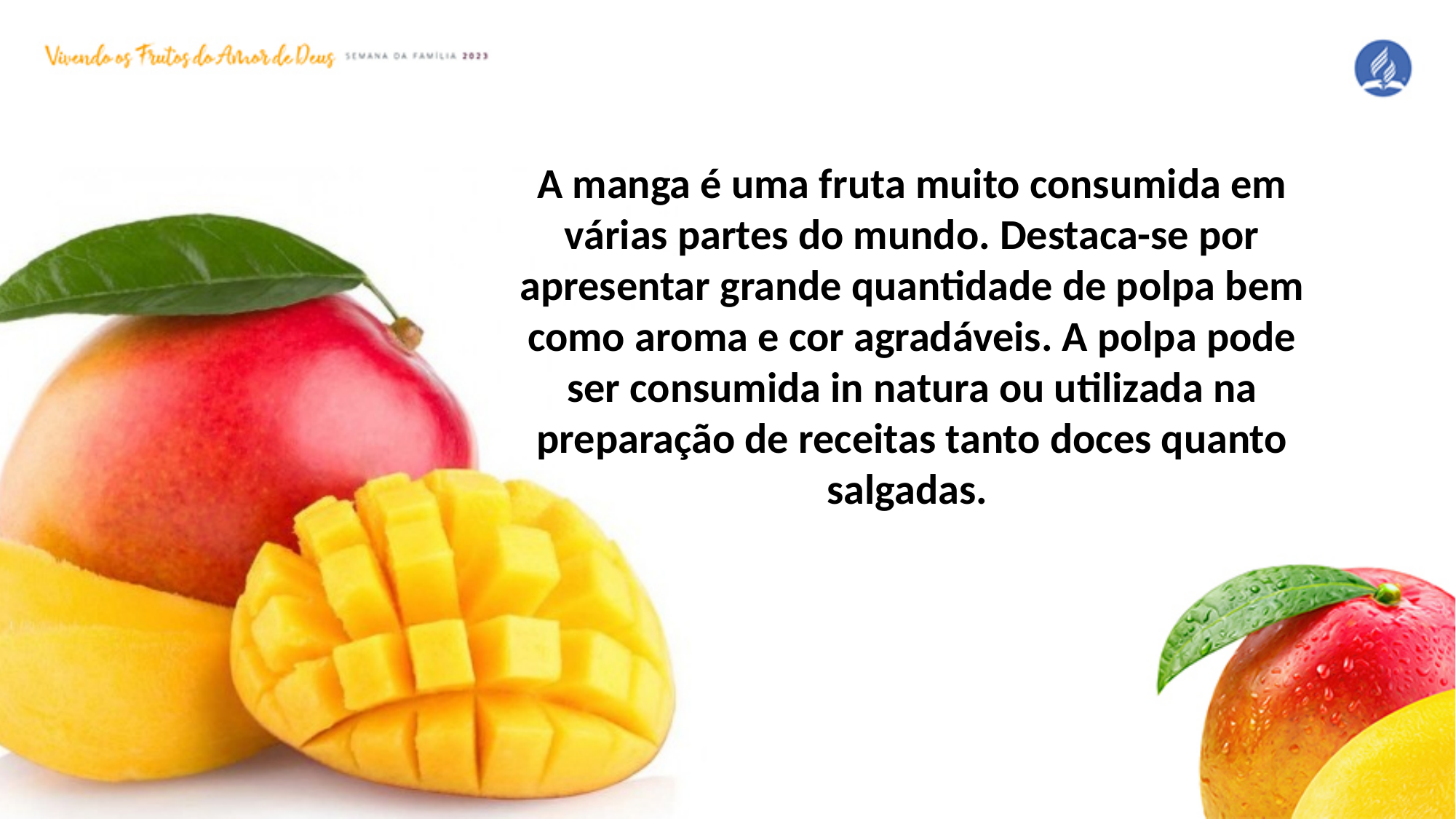

A manga é uma fruta muito consumida em várias partes do mundo. Destaca-se por apresentar grande quantidade de polpa bem como aroma e cor agradáveis. A polpa pode ser consumida in natura ou utilizada na preparação de receitas tanto doces quanto salgadas.